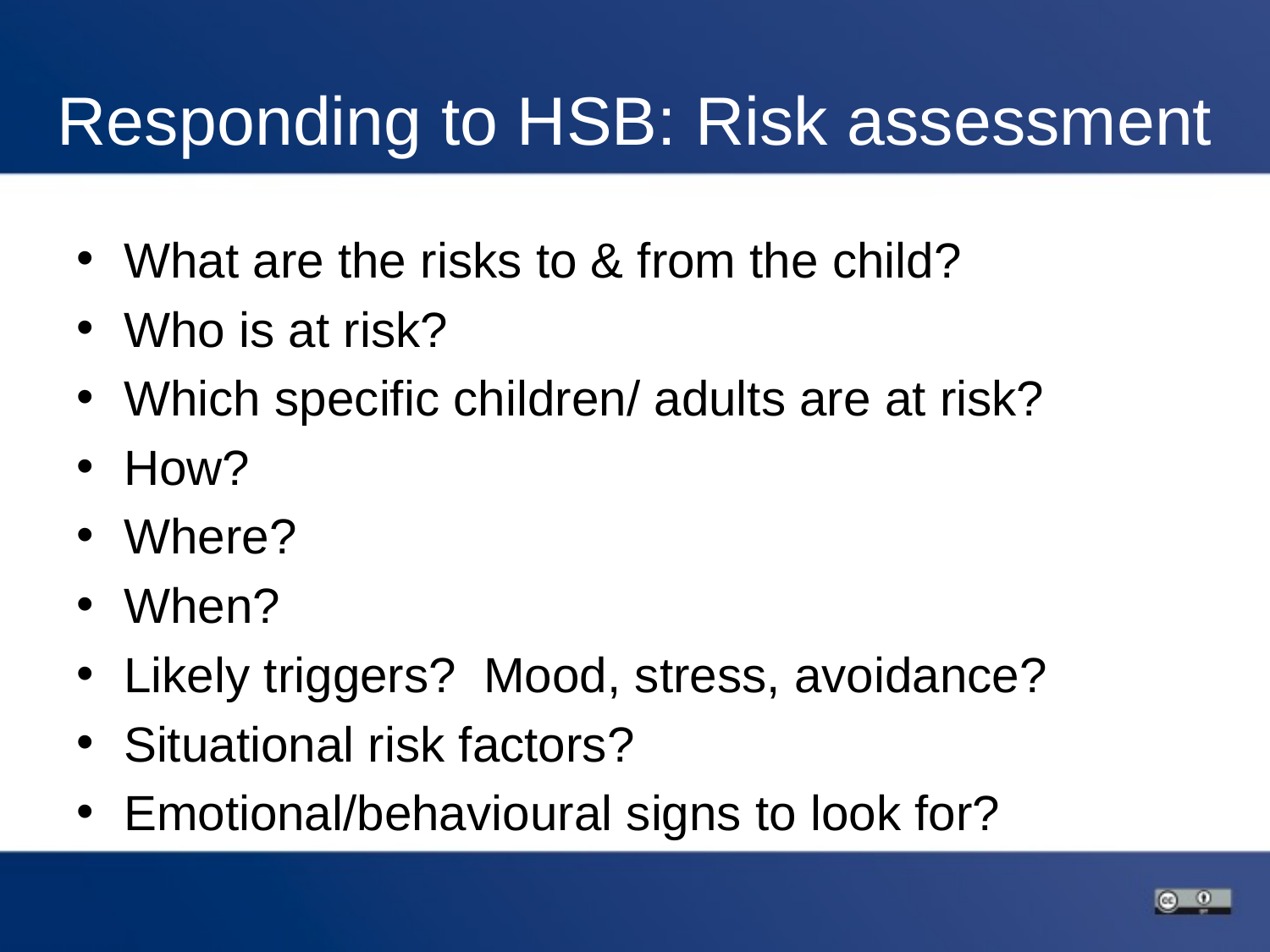

# Responding to HSB: Risk assessment
What are the risks to & from the child?
Who is at risk?
Which specific children/ adults are at risk?
How?
Where?
When?
Likely triggers?  Mood, stress, avoidance?
Situational risk factors?
Emotional/behavioural signs to look for?